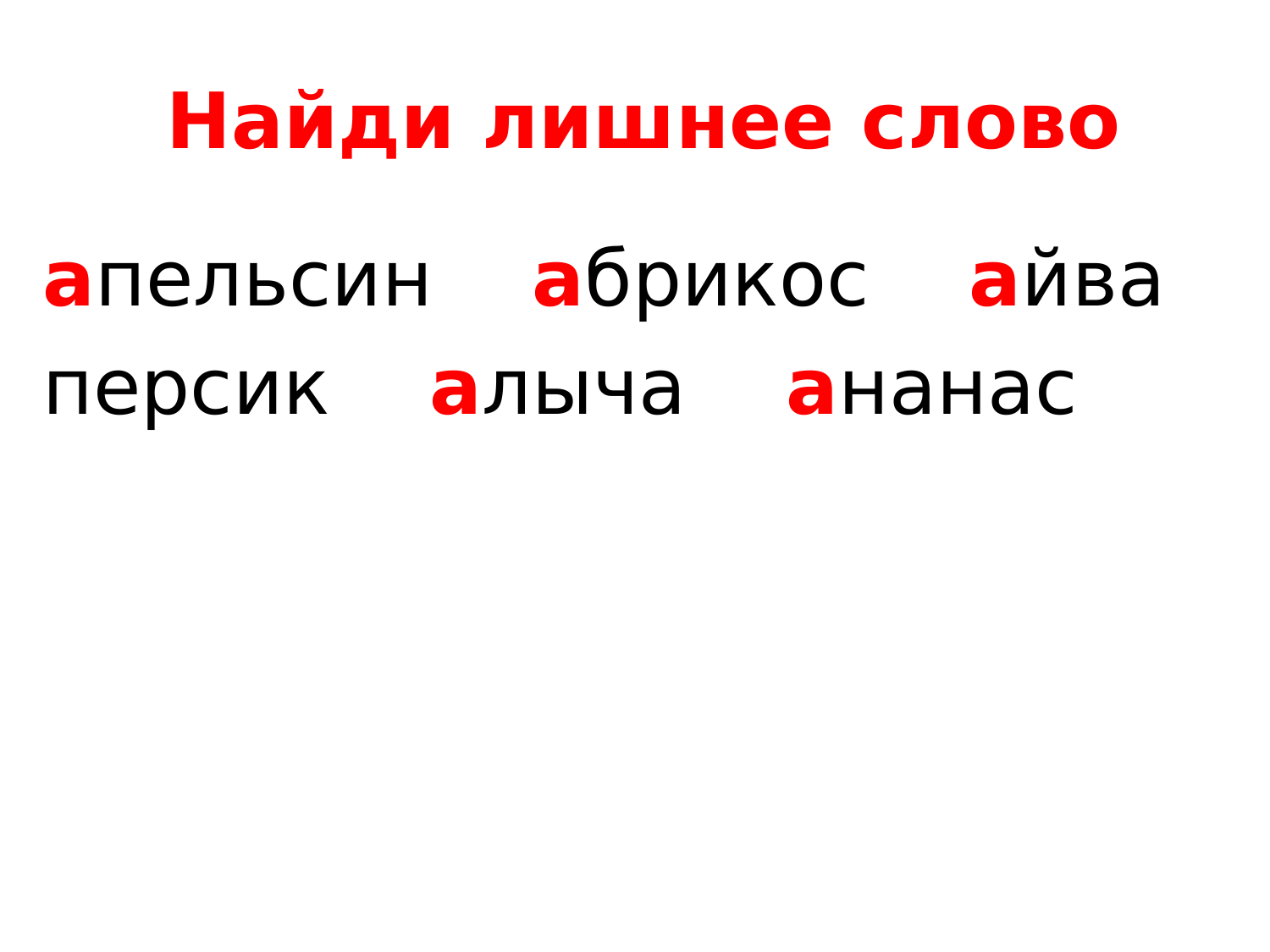

# Найди лишнее слово
апельсин    абрикос    айва
персик    алыча    ананас